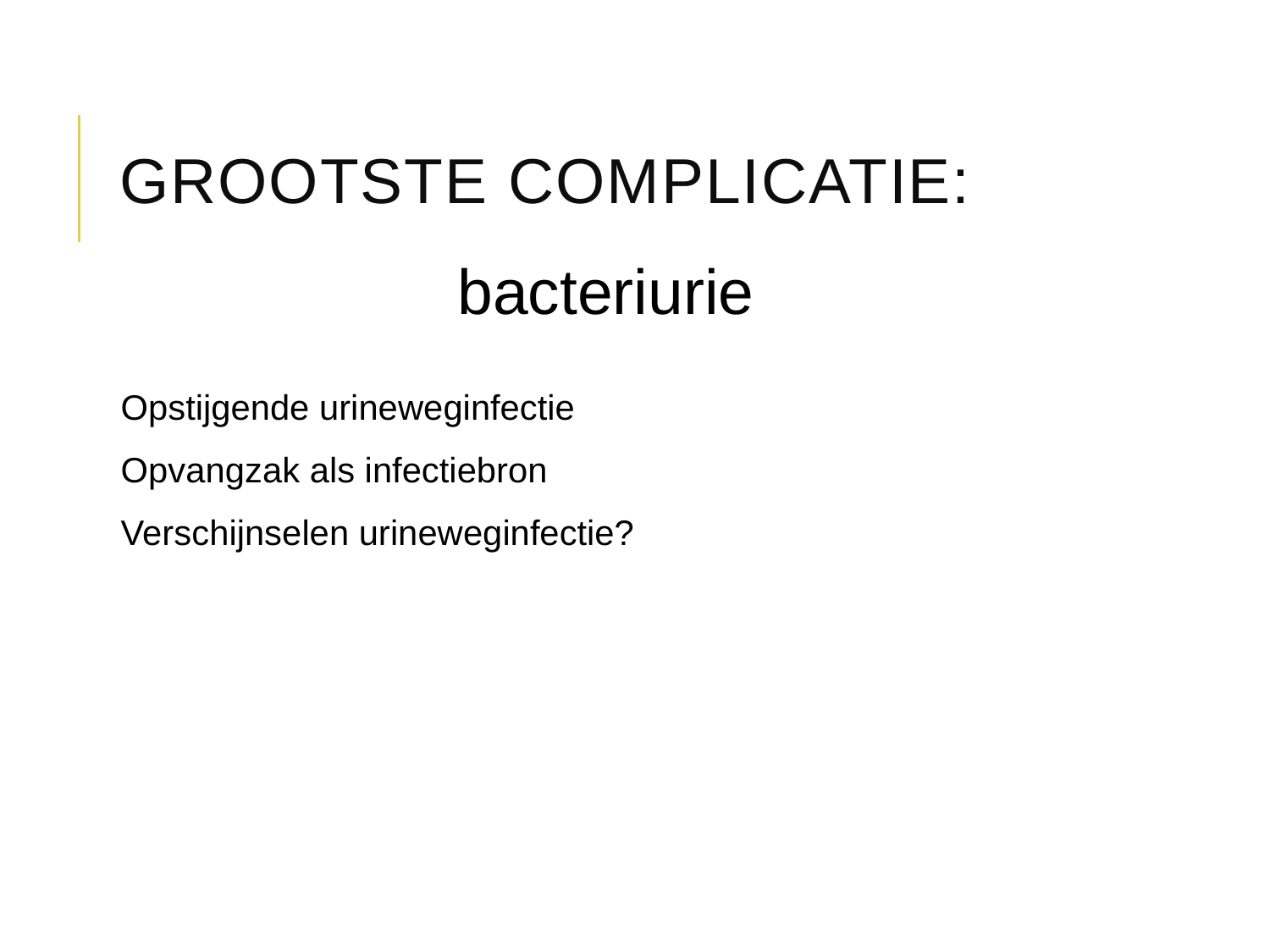

# Grootste complicatie:
bacteriurie

Opstijgende urineweginfectie
Opvangzak als infectiebron
Verschijnselen urineweginfectie?